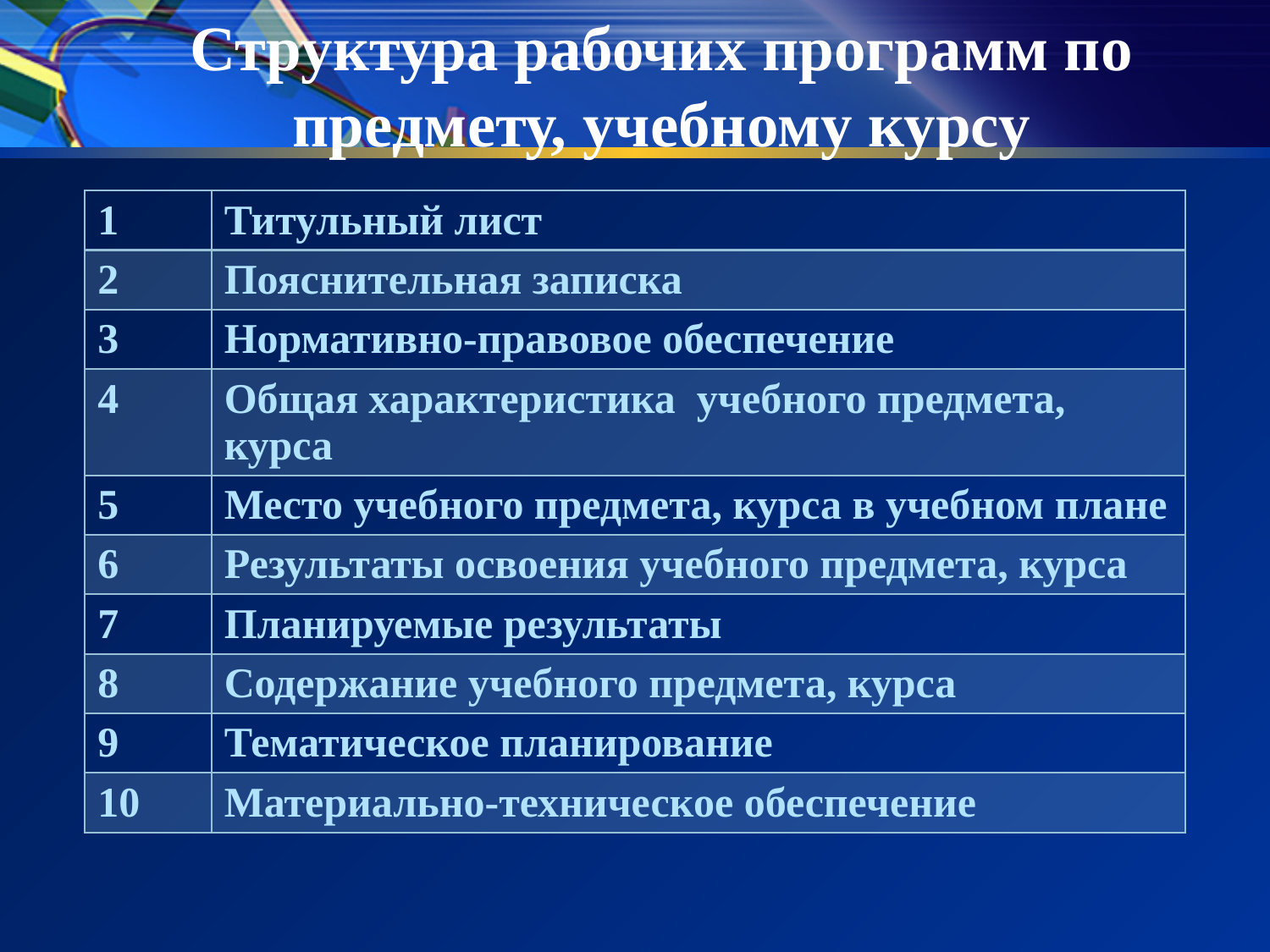

# Структура рабочих программ по предмету, учебному курсу
| 1 | Титульный лист |
| --- | --- |
| 2 | Пояснительная записка |
| 3 | Нормативно-правовое обеспечение |
| 4 | Общая характеристика учебного предмета, курса |
| 5 | Место учебного предмета, курса в учебном плане |
| 6 | Результаты освоения учебного предмета, курса |
| 7 | Планируемые результаты |
| 8 | Содержание учебного предмета, курса |
| 9 | Тематическое планирование |
| 10 | Материально-техническое обеспечение |